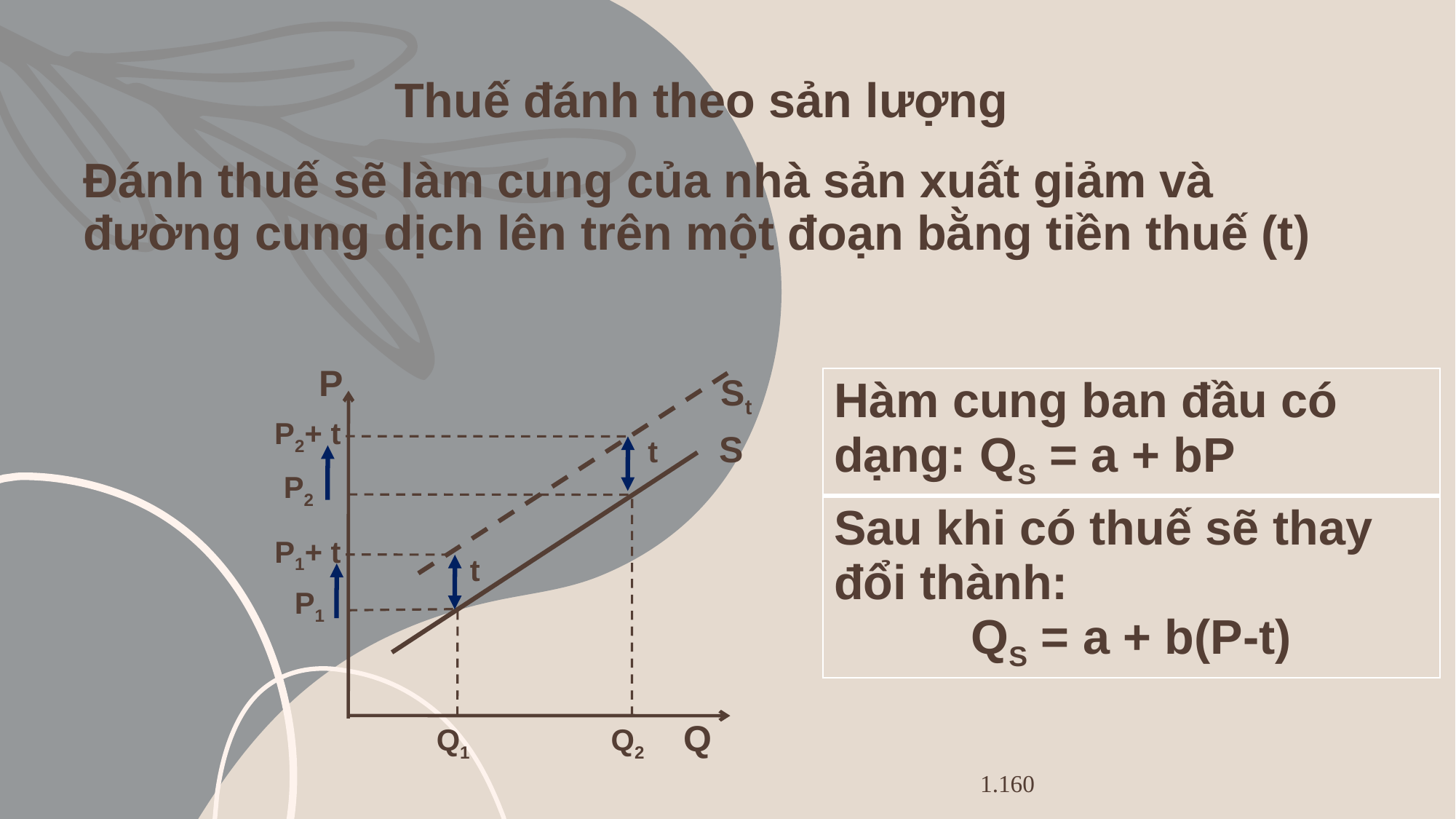

# Thuế đánh theo sản lượng
Đánh thuế sẽ làm cung của nhà sản xuất giảm và đường cung dịch lên trên một đoạn bằng tiền thuế (t)

P
Q
S
P2
P1
Q1
Q2
P2+ t
t
P1+ t
t
St
| Hàm cung ban đầu có dạng: QS = a + bP |
| --- |
| Sau khi có thuế sẽ thay đổi thành: QS = a + b(P-t) |
1.160